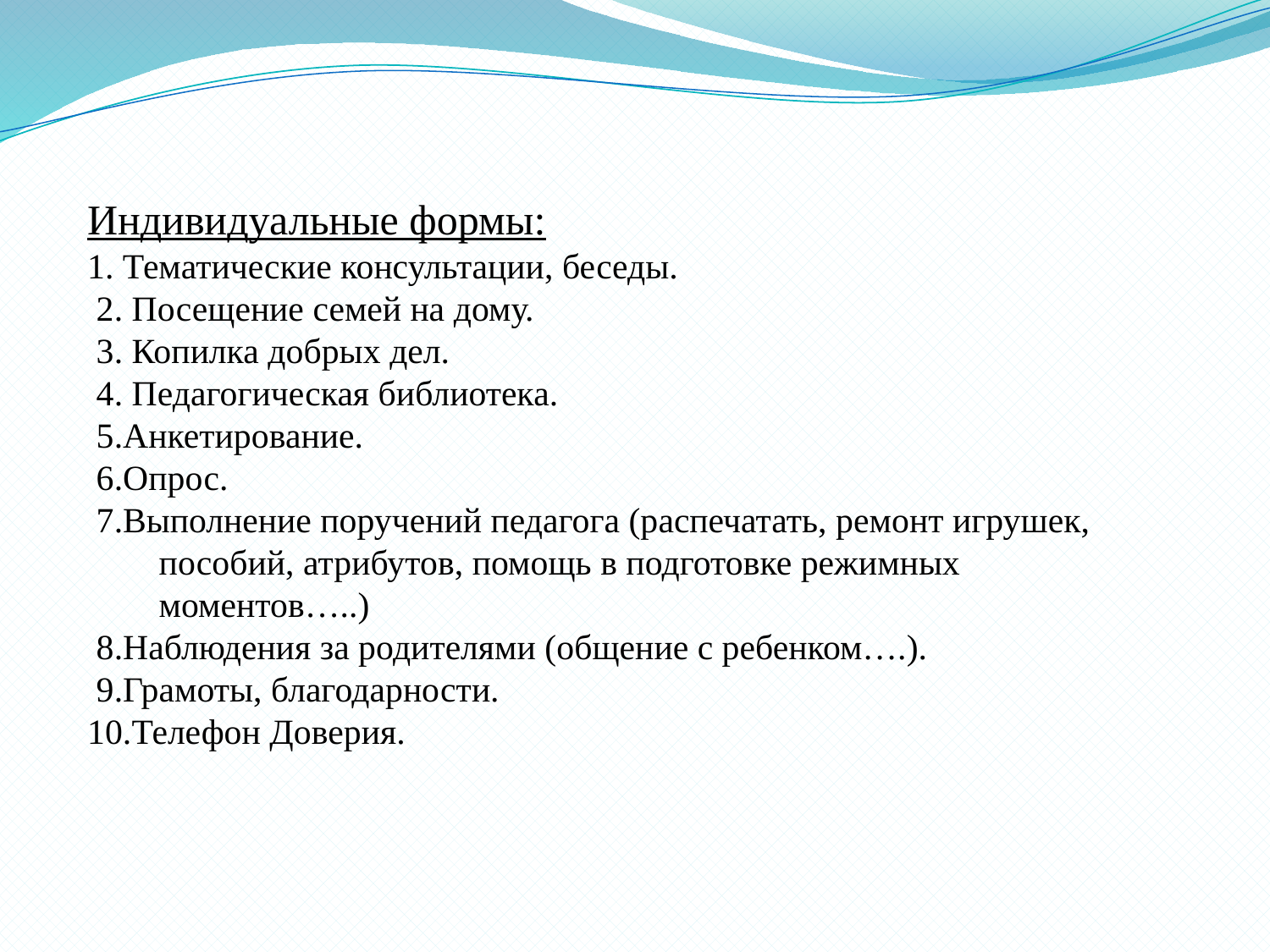

Индивидуальные формы:
1. Тематические консультации, беседы.
 2. Посещение семей на дому.
 3. Копилка добрых дел.
 4. Педагогическая библиотека.
 5.Анкетирование.
 6.Опрос.
 7.Выполнение поручений педагога (распечатать, ремонт игрушек, пособий, атрибутов, помощь в подготовке режимных моментов…..)
 8.Наблюдения за родителями (общение с ребенком….).
 9.Грамоты, благодарности.
10.Телефон Доверия.